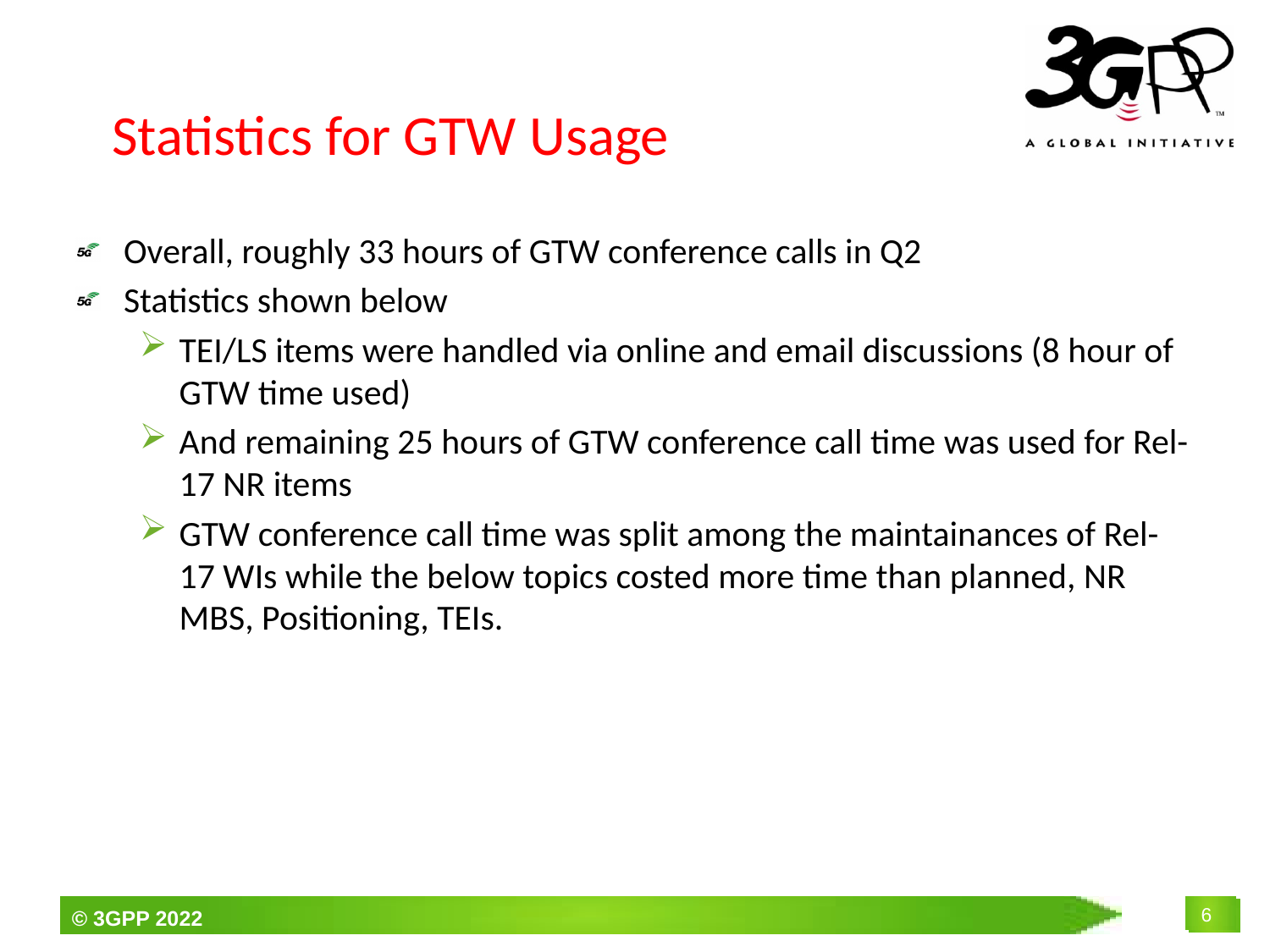

# Statistics for GTW Usage
Overall, roughly 33 hours of GTW conference calls in Q2
Statistics shown below
TEI/LS items were handled via online and email discussions (8 hour of GTW time used)
And remaining 25 hours of GTW conference call time was used for Rel-17 NR items
GTW conference call time was split among the maintainances of Rel-17 WIs while the below topics costed more time than planned, NR MBS, Positioning, TEIs.